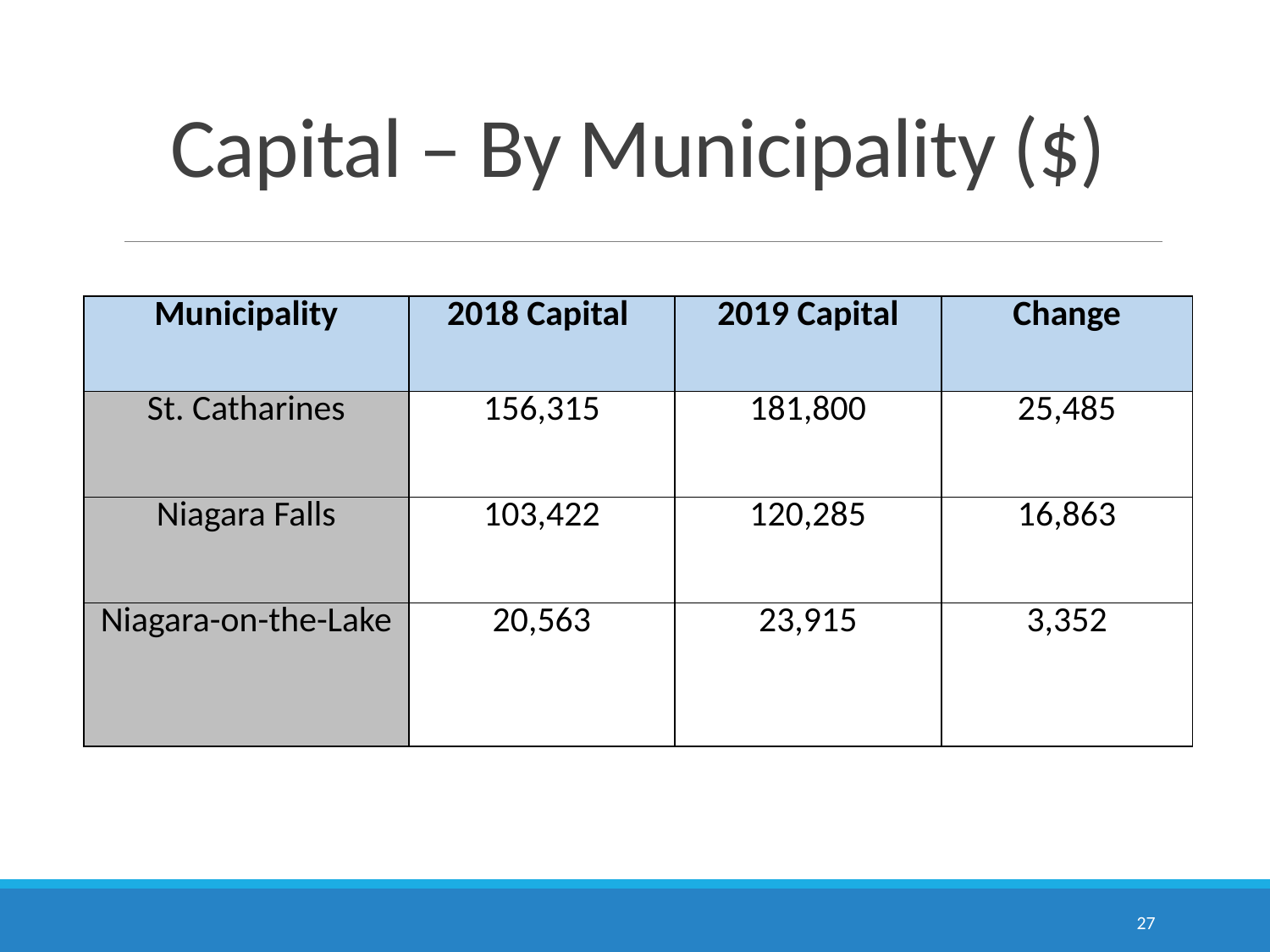

# Capital – By Municipality ($)
| Municipality | 2018 Capital | 2019 Capital | Change |
| --- | --- | --- | --- |
| St. Catharines | 156,315 | 181,800 | 25,485 |
| Niagara Falls | 103,422 | 120,285 | 16,863 |
| Niagara-on-the-Lake | 20,563 | 23,915 | 3,352 |
27